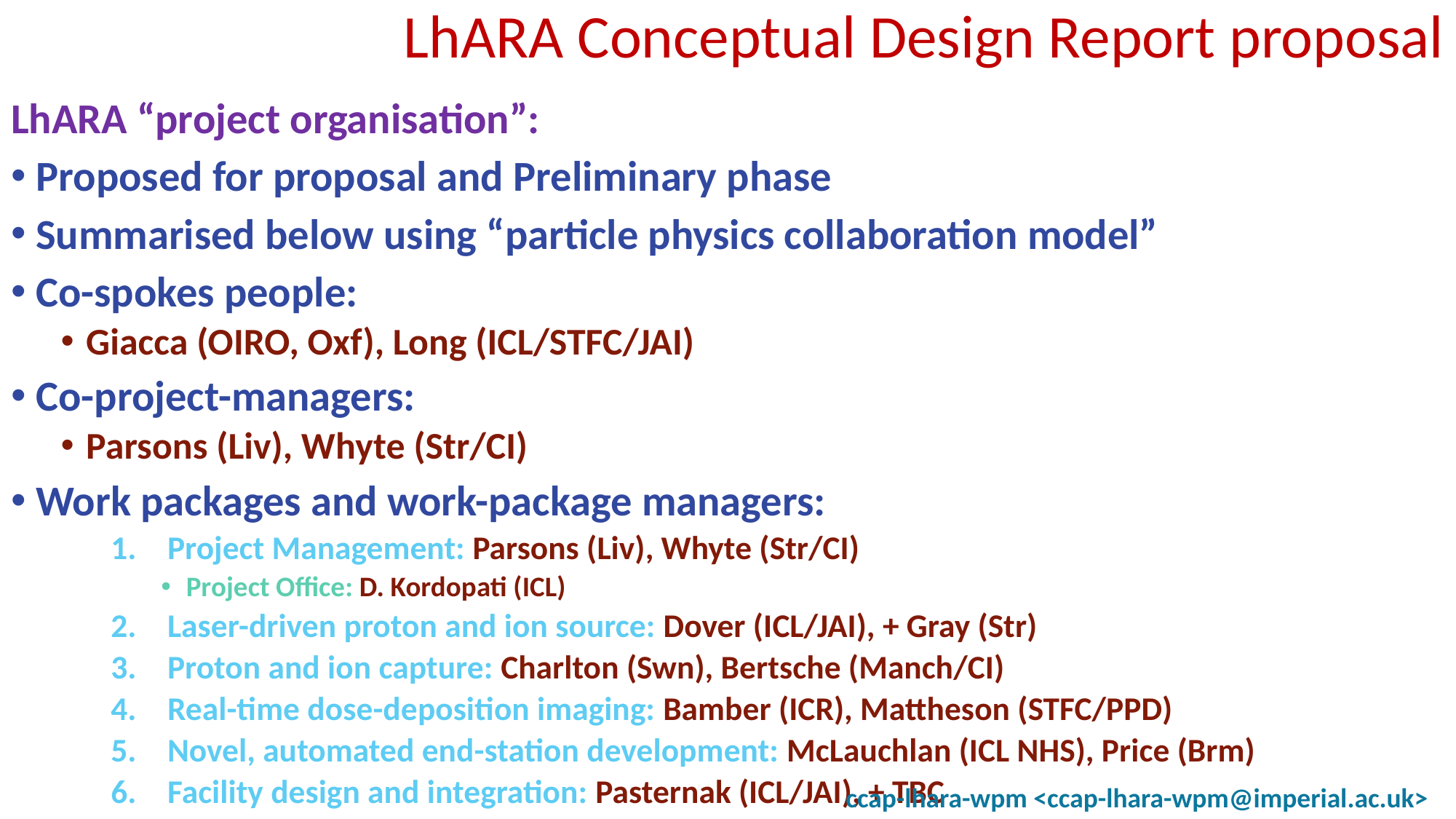

# LhARA Conceptual Design Report proposal
LhARA “project organisation”:
Proposed for proposal and Preliminary phase
Summarised below using “particle physics collaboration model”
Co-spokes people:
Giacca (OIRO, Oxf), Long (ICL/STFC/JAI)
Co-project-managers:
Parsons (Liv), Whyte (Str/CI)
Work packages and work-package managers:
Project Management: Parsons (Liv), Whyte (Str/CI)
Project Office: D. Kordopati (ICL)
Laser-driven proton and ion source: Dover (ICL/JAI), + Gray (Str)
Proton and ion capture: Charlton (Swn), Bertsche (Manch/CI)
Real-time dose-deposition imaging: Bamber (ICR), Mattheson (STFC/PPD)
Novel, automated end-station development: McLauchlan (ICL NHS), Price (Brm)
Facility design and integration: Pasternak (ICL/JAI), + TBC
ccap-lhara-wpm <ccap-lhara-wpm@imperial.ac.uk>